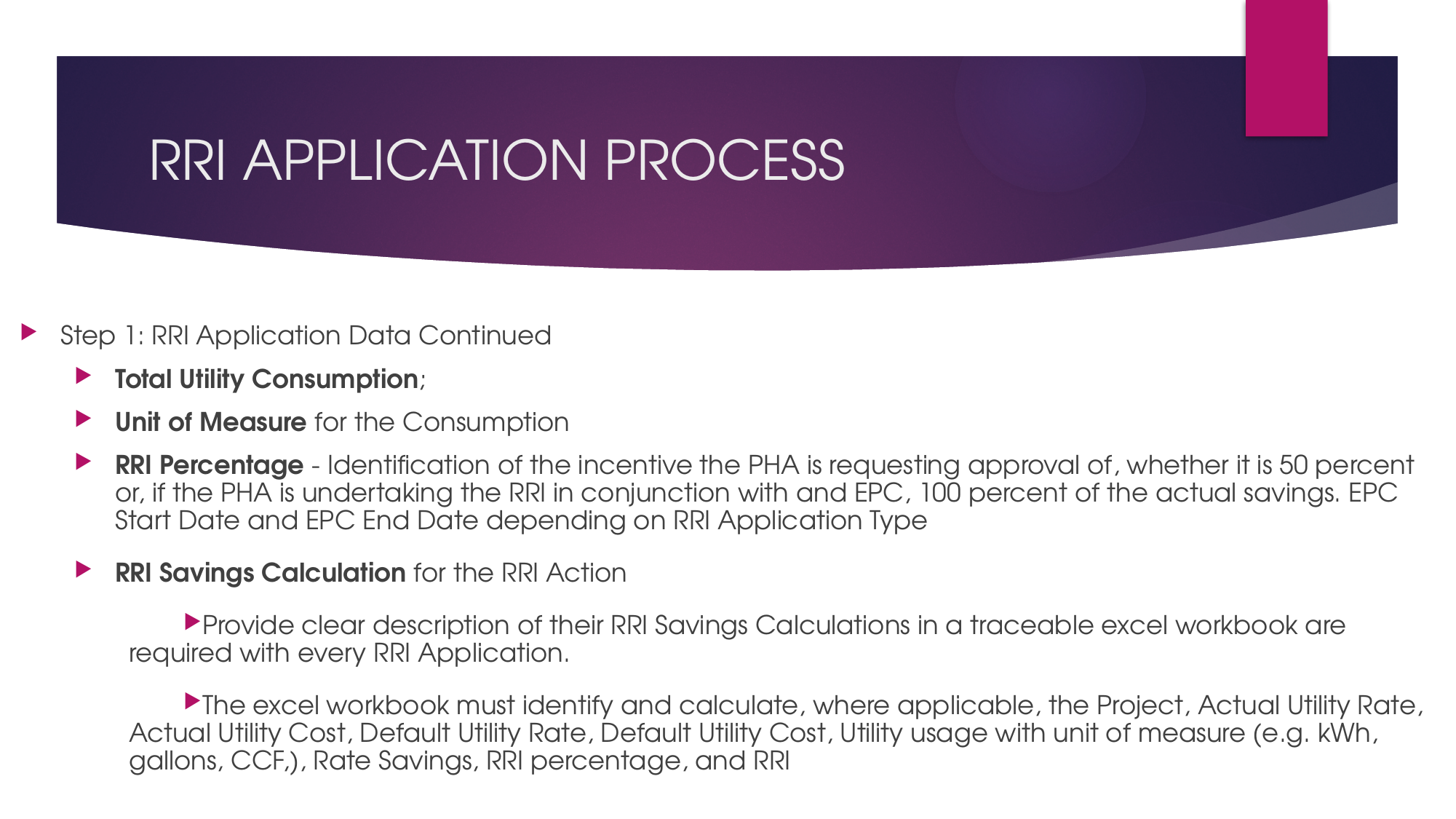

# RRI APPLICATION PROCESS
Step 1: RRI Application Data Continued
Total Utility Consumption;
Unit of Measure for the Consumption
RRI Percentage - Identification of the incentive the PHA is requesting approval of, whether it is 50 percent or, if the PHA is undertaking the RRI in conjunction with and EPC, 100 percent of the actual savings. EPC Start Date and EPC End Date depending on RRI Application Type
RRI Savings Calculation for the RRI Action
Provide clear description of their RRI Savings Calculations in a traceable excel workbook are required with every RRI Application.
The excel workbook must identify and calculate, where applicable, the Project, Actual Utility Rate, Actual Utility Cost, Default Utility Rate, Default Utility Cost, Utility usage with unit of measure (e.g. kWh, gallons, CCF,), Rate Savings, RRI percentage, and RRI